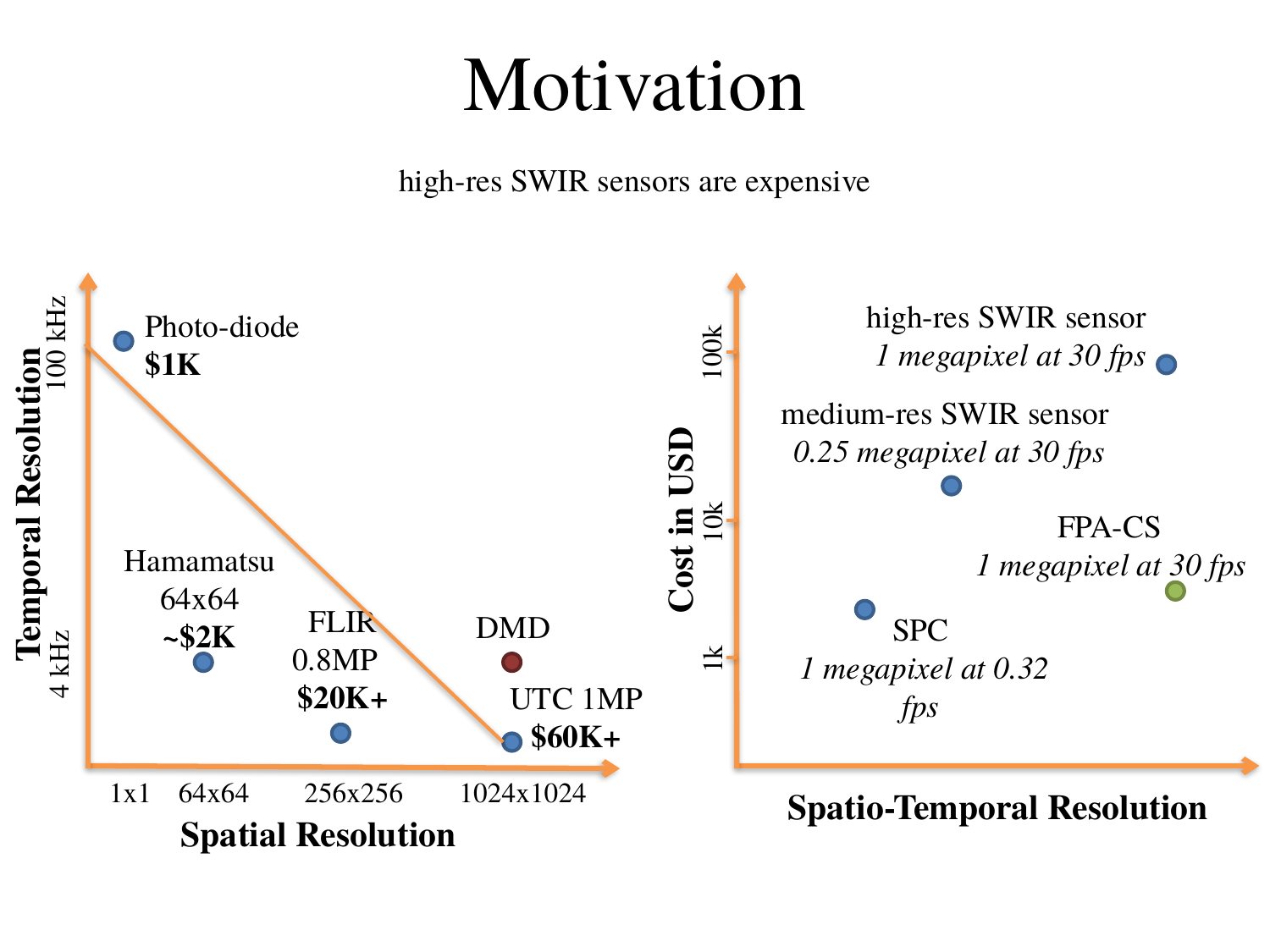

# Motivation
high-res SWIR sensors are expensive
high-res SWIR sensor
 1 megapixel at 30 fps
Photo-diode
$1K
100 kHz
100k

medium-res SWIR sensor
 0.25 megapixel at 30 fps

Temporal Resolution
Cost in USD
10k
FPA-CS
1 megapixel at 30 fps
Hamamatsu
64x64
~$2K

FLIR 0.8MP
$20K+
DMD

SPC
 1 megapixel at 0.32 fps
1k
4 kHz

UTC 1MP
$60K+

1x1
64x64
256x256
1024x1024
Spatio-Temporal Resolution
Spatial Resolution